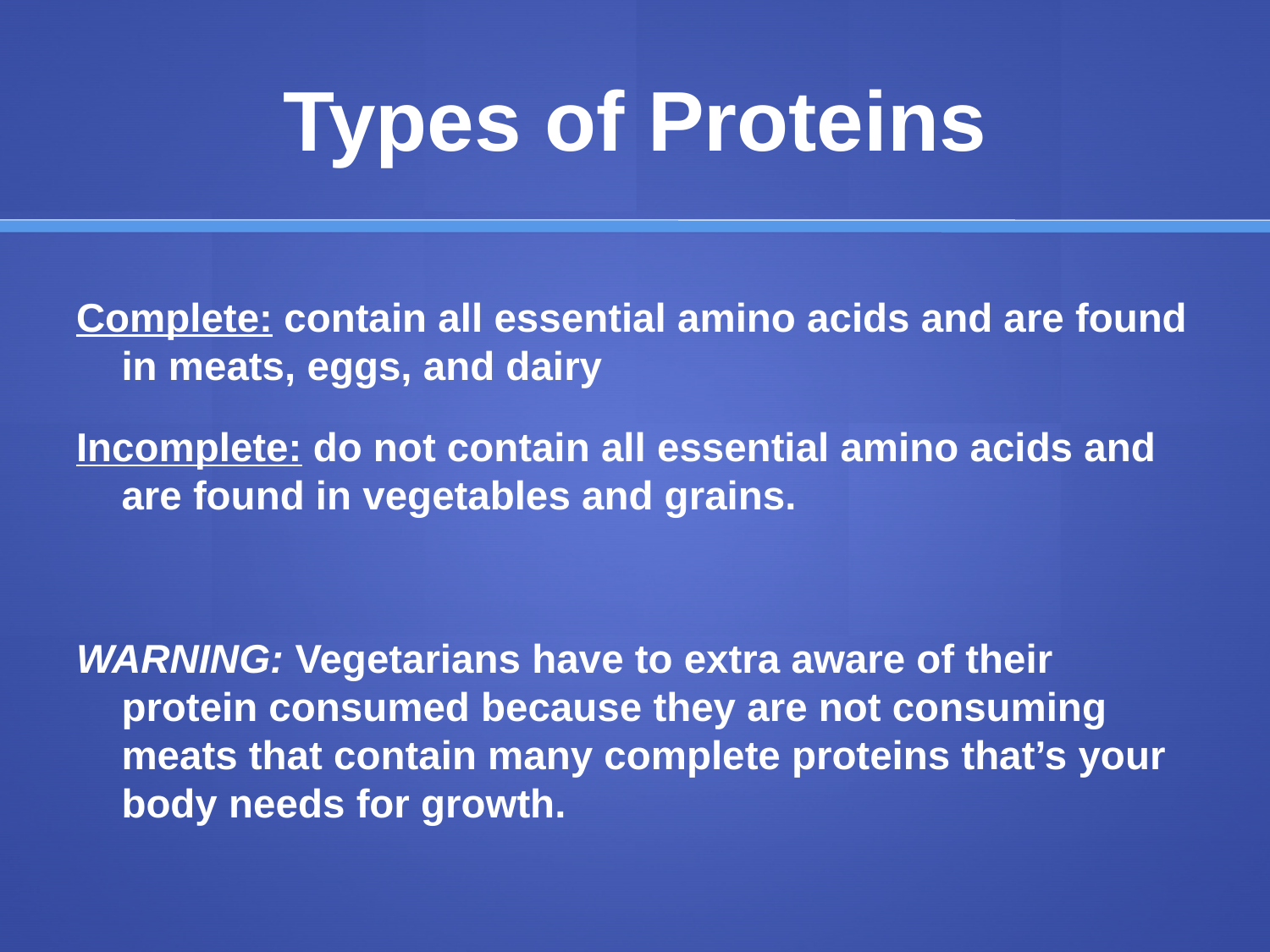

# Types of Proteins
Complete: contain all essential amino acids and are found in meats, eggs, and dairy
Incomplete: do not contain all essential amino acids and are found in vegetables and grains.

WARNING: Vegetarians have to extra aware of their protein consumed because they are not consuming meats that contain many complete proteins that’s your body needs for growth.